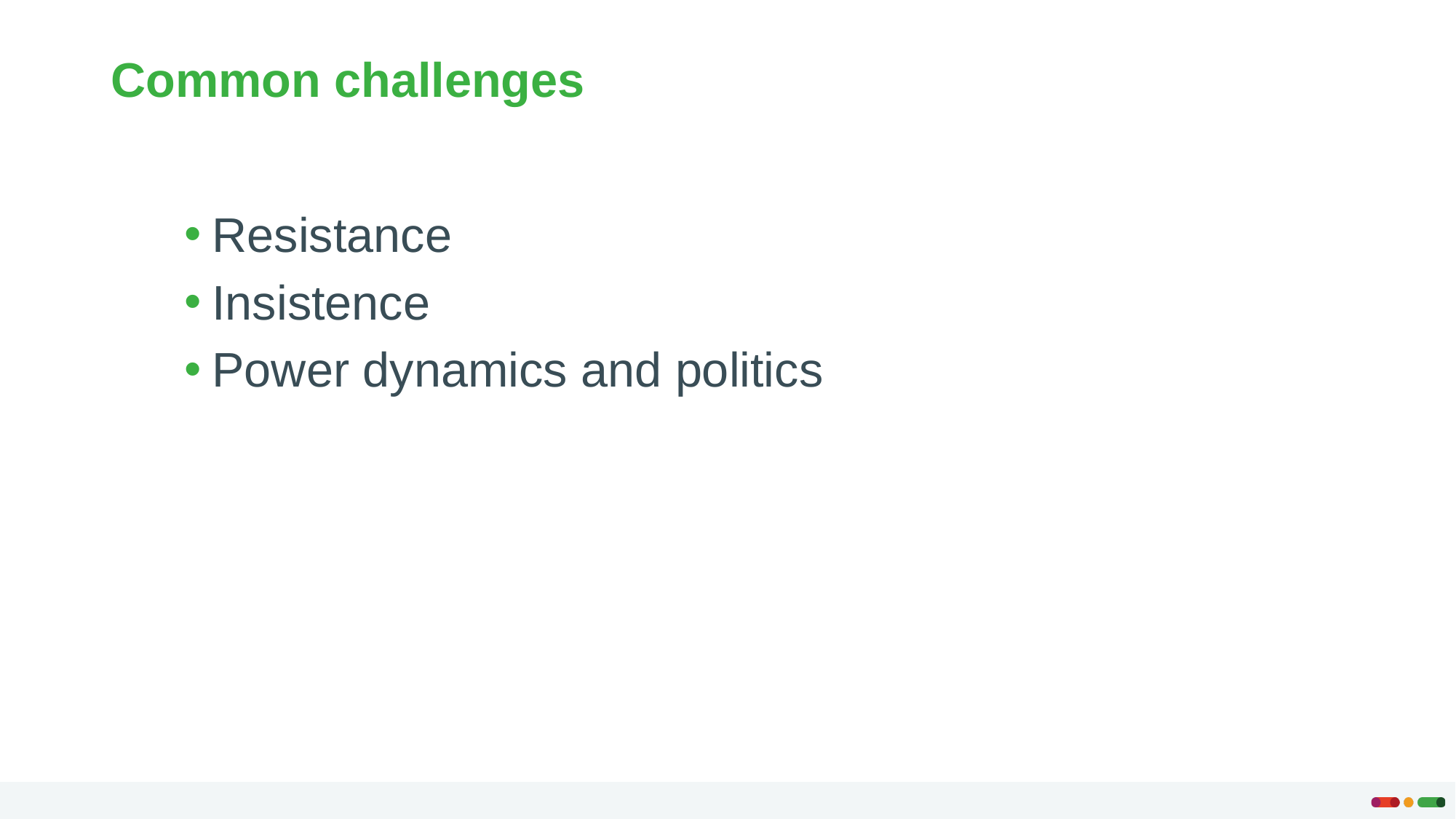

# Common challenges
Resistance
Insistence
Power dynamics and politics